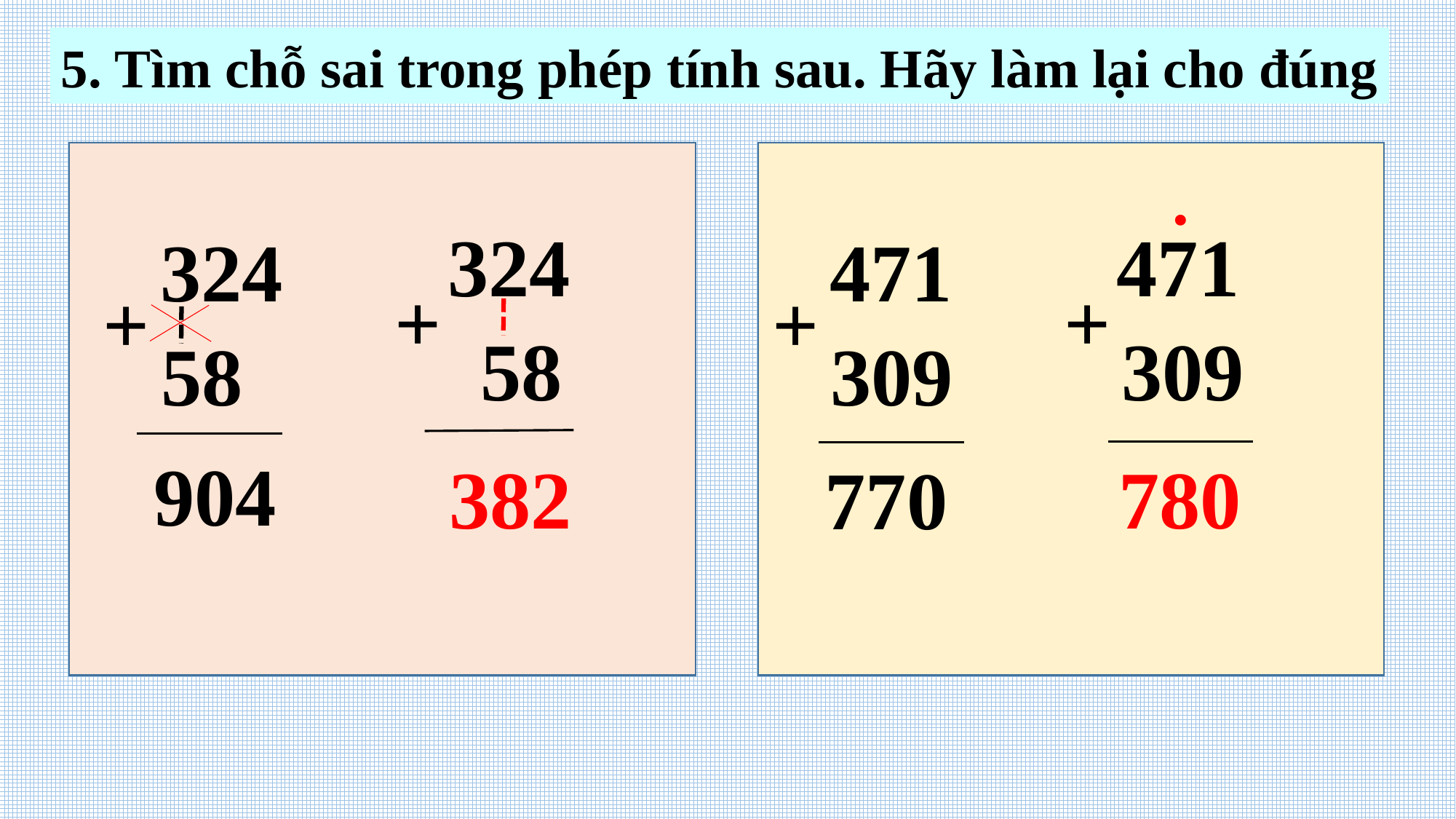

5. Tìm chỗ sai trong phép tính sau. Hãy làm lại cho đúng

.
324
471
324
471
+
+
+
+
  58
309
58
309
904
  382
  780
 770